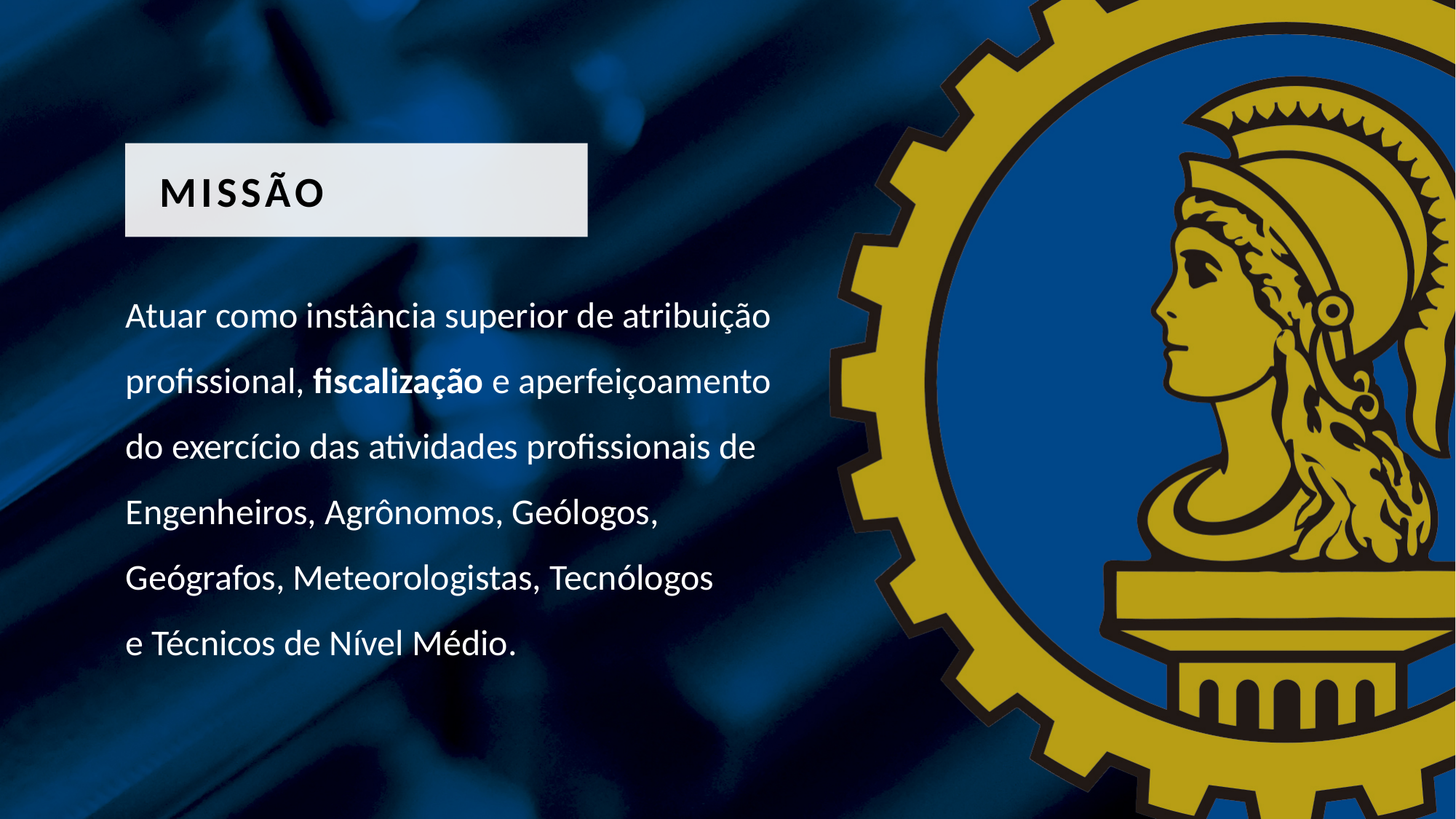

Atuar como instância superior de atribuição profissional, fiscalização e aperfeiçoamento do exercício das atividades profissionais de Engenheiros, Agrônomos, Geólogos, Geógrafos, Meteorologistas, Tecnólogos e Técnicos de Nível Médio.
MISSÃO